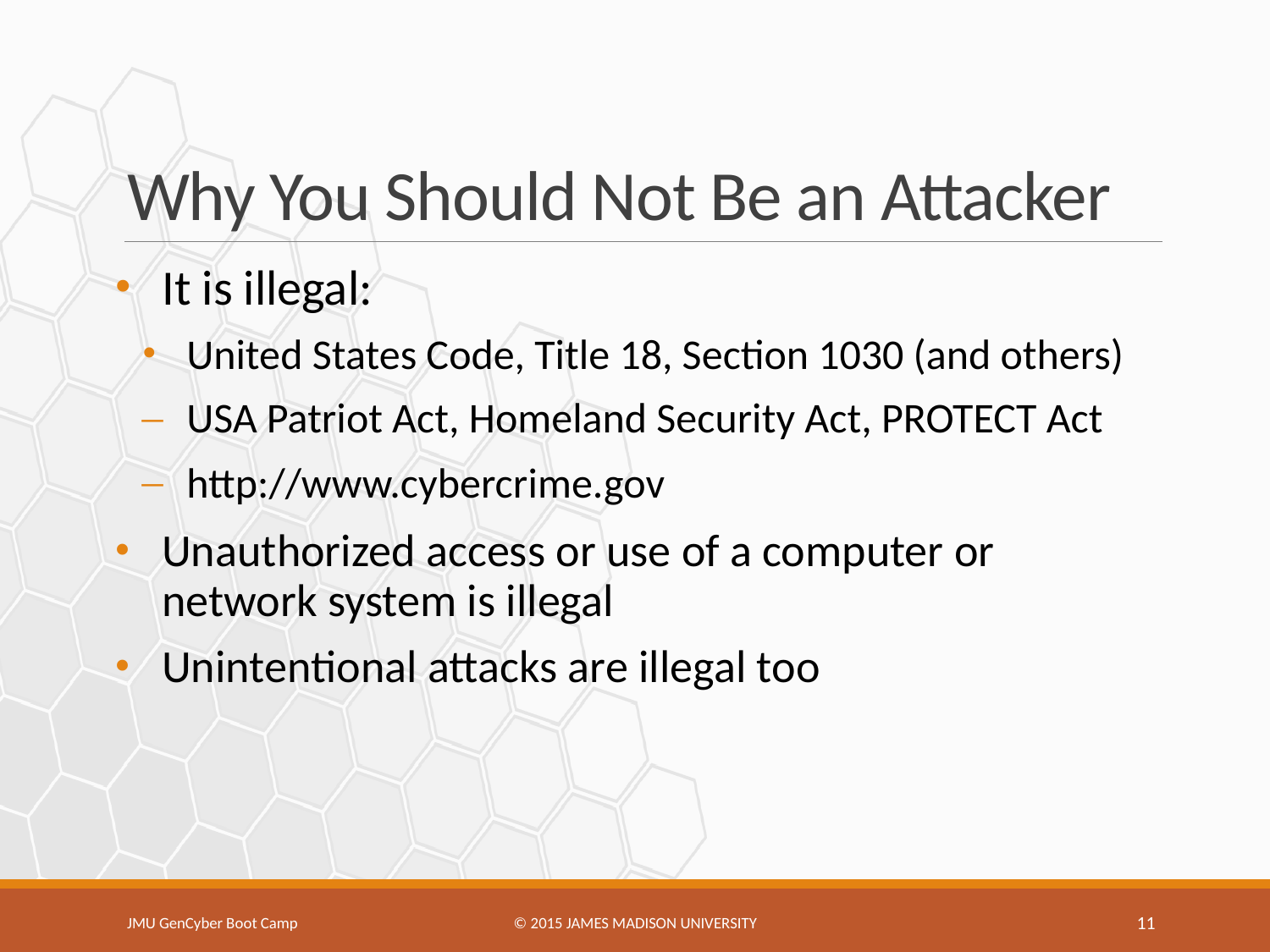

# Why You Should Not Be an Attacker
It is illegal:
United States Code, Title 18, Section 1030 (and others)
USA Patriot Act, Homeland Security Act, PROTECT Act
http://www.cybercrime.gov
Unauthorized access or use of a computer or network system is illegal
Unintentional attacks are illegal too
JMU GenCyber Boot Camp
© 2015 James Madison university
11